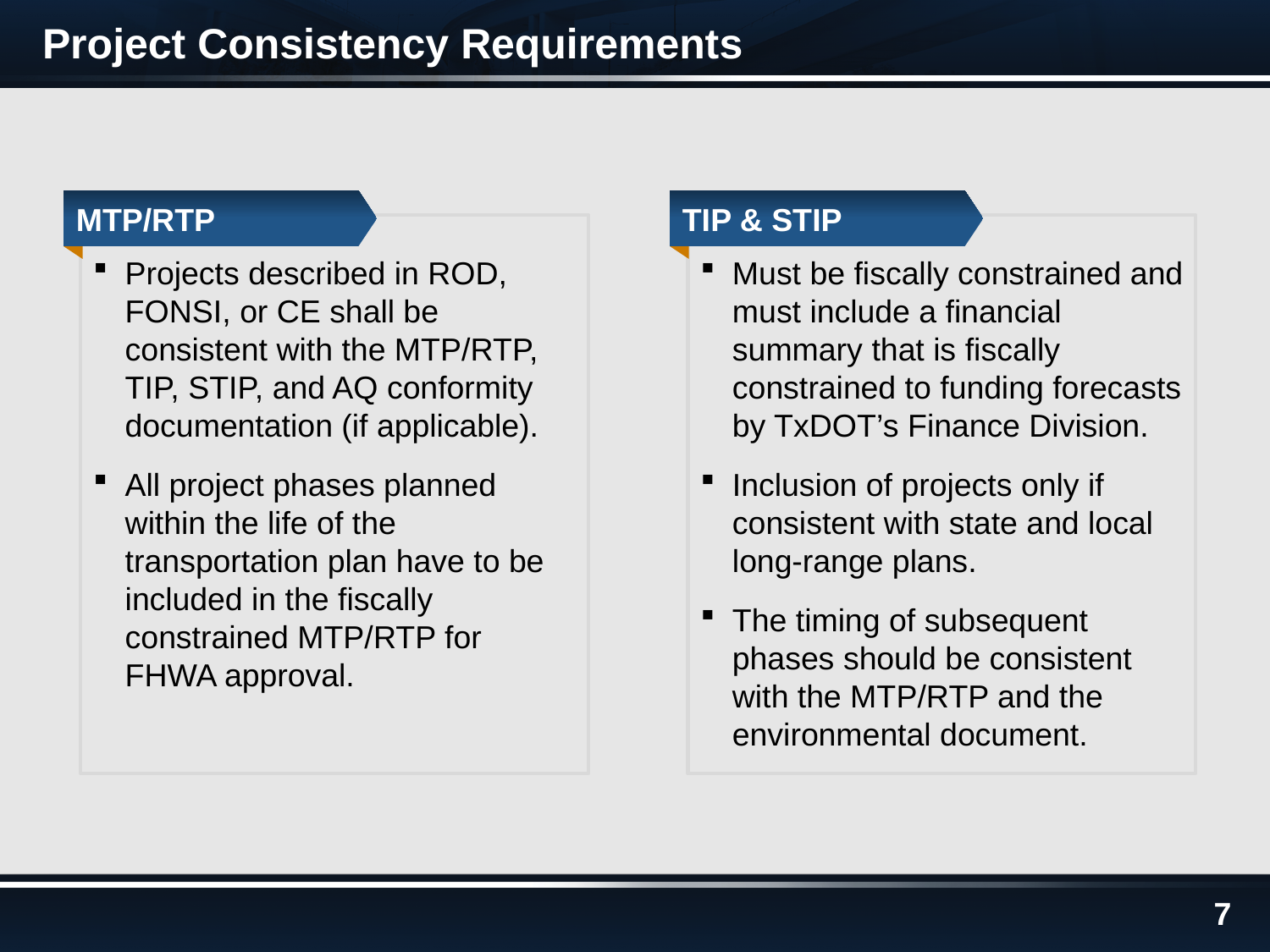

# Project Consistency Requirements
MTP/RTP

TIP & STIP

Projects described in ROD, FONSI, or CE shall be consistent with the MTP/RTP, TIP, STIP, and AQ conformity documentation (if applicable).
All project phases planned within the life of the transportation plan have to be included in the fiscally constrained MTP/RTP for FHWA approval.

Must be fiscally constrained and must include a financial summary that is fiscally constrained to funding forecasts by TxDOT’s Finance Division.
Inclusion of projects only if consistent with state and local long-range plans.
The timing of subsequent phases should be consistent with the MTP/RTP and the environmental document.